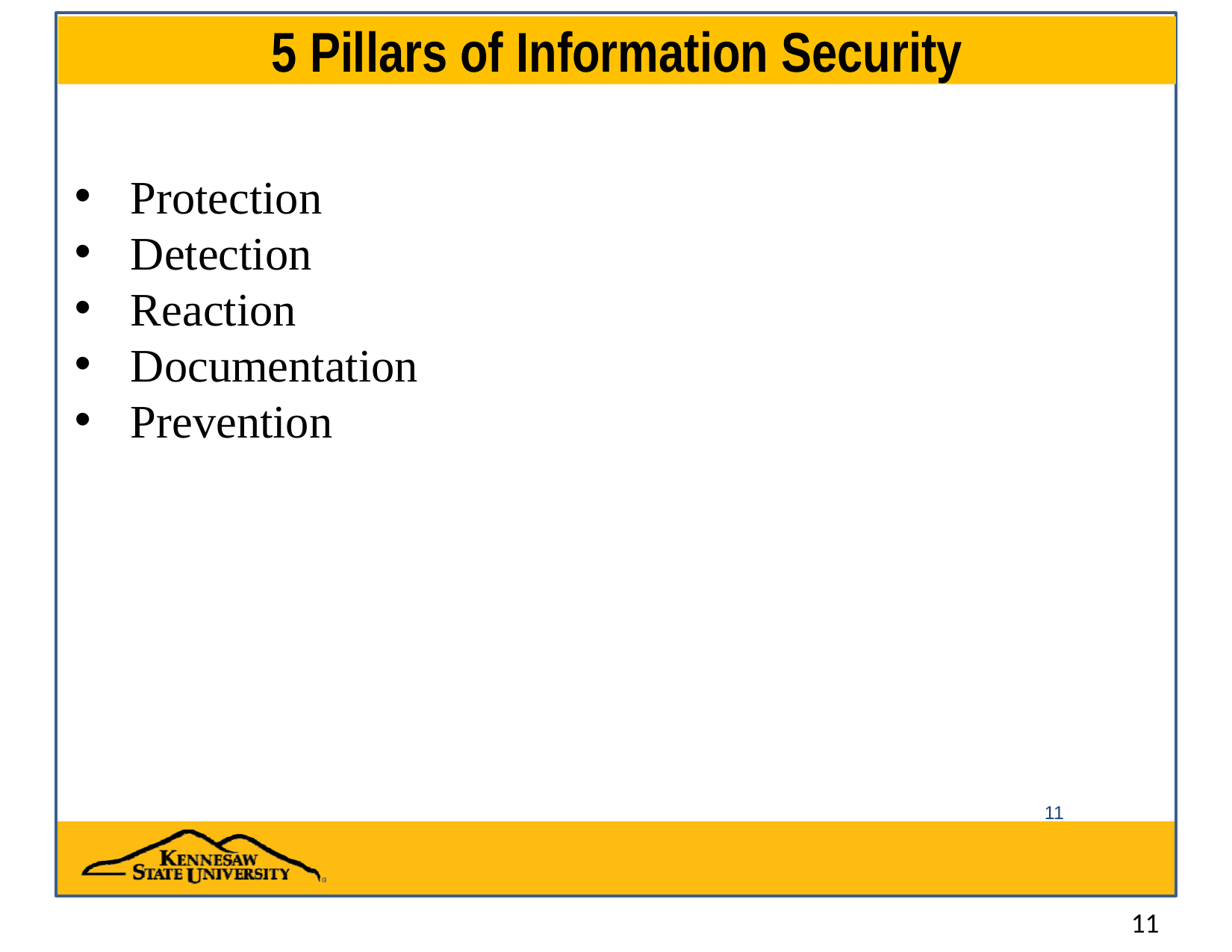

# 5 Pillars of Information Security
Protection
Detection
Reaction
Documentation
Prevention
11